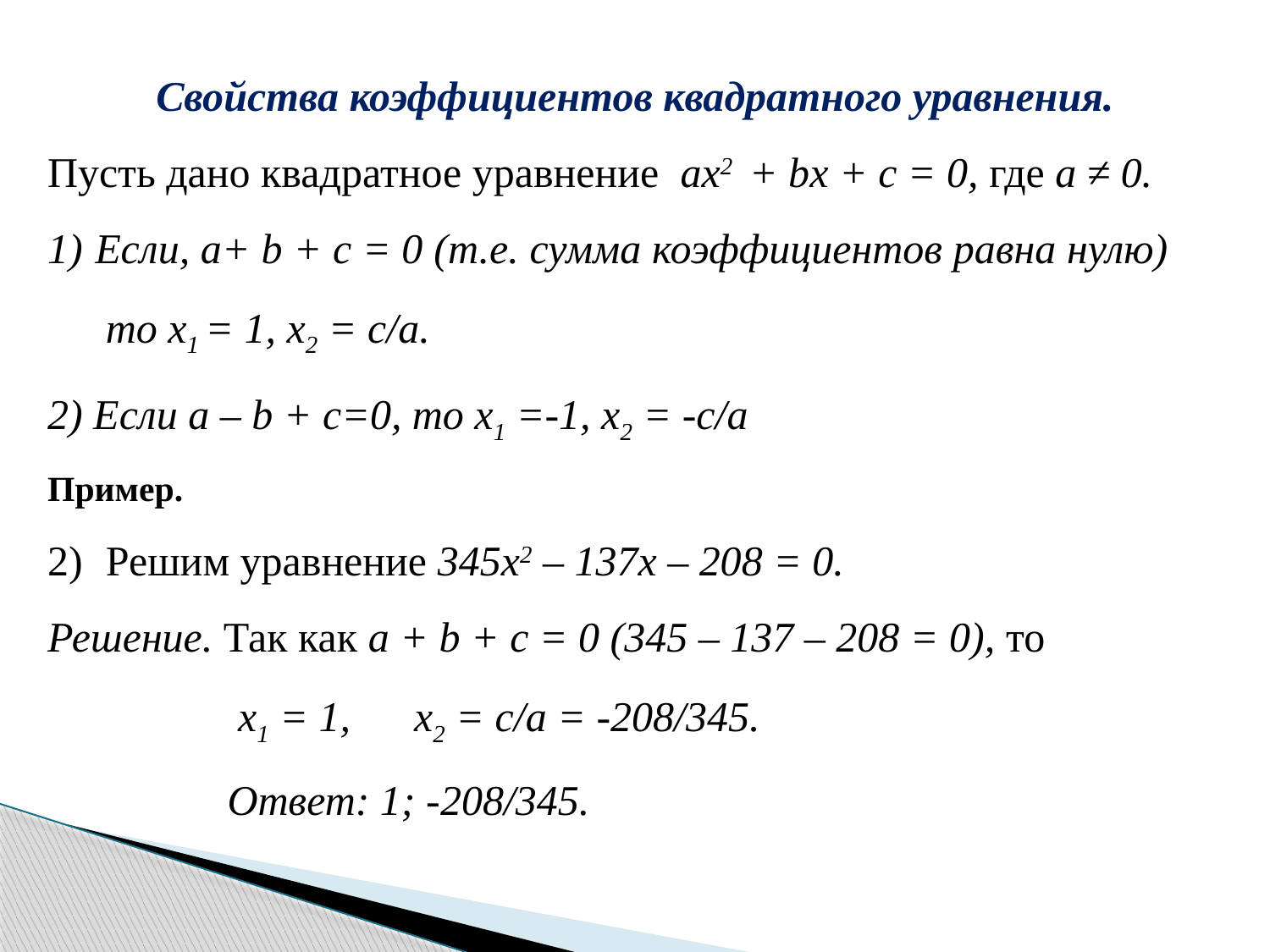

Свойства коэффициентов квадратного уравнения.
Пусть дано квадратное уравнение  ах2  + bх + с = 0, где а ≠ 0.
Если, а+ b + с = 0 (т.е. сумма коэффициентов равна нулю)       то х1 = 1, х2 = с/а.
2) Если a – b + c=0, то х1 =-1, х2 = -с/а
Пример.
 Решим уравнение 345х2 – 137х – 208 = 0.
Решение. Так как а + b + с = 0 (345 – 137 – 208 = 0), то
                  х1 = 1,      х2 = c/a = -208/345.
                 Ответ: 1; -208/345.